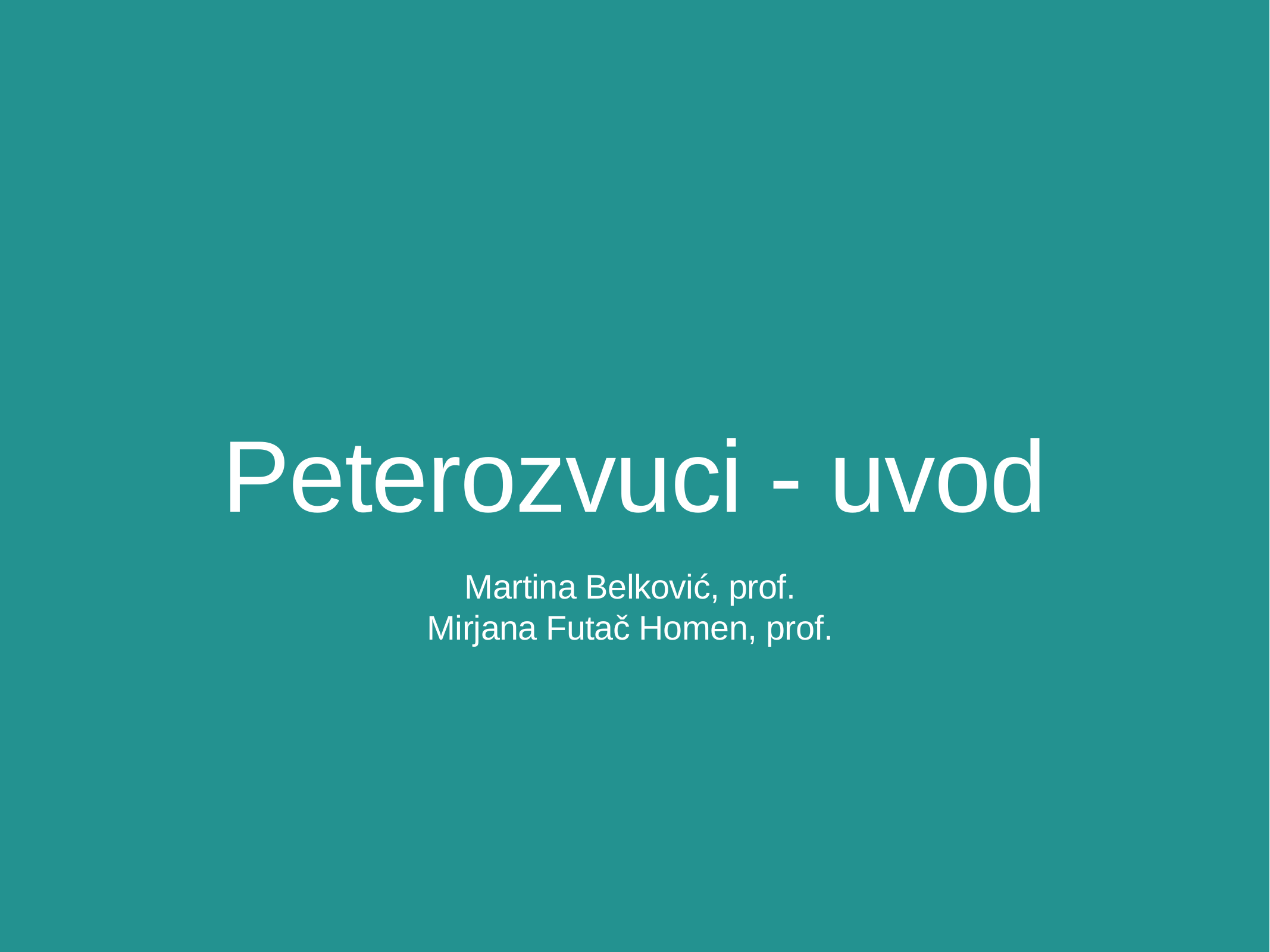

# Peterozvuci - uvod

Martina Belković, prof.
Mirjana Futač Homen, prof.